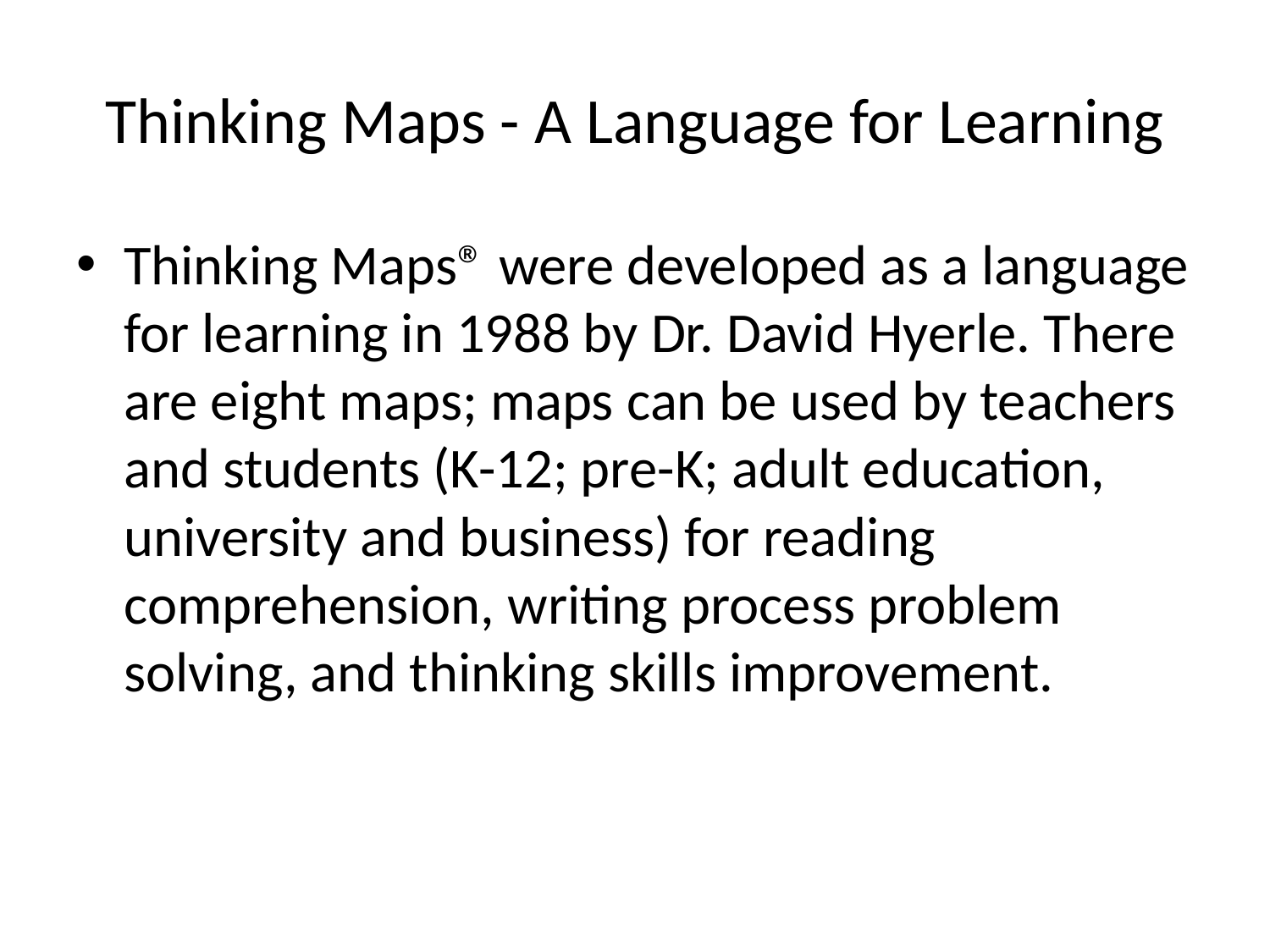

# Thinking Maps - A Language for Learning
Thinking Maps® were developed as a language for learning in 1988 by Dr. David Hyerle. There are eight maps; maps can be used by teachers and students (K-12; pre-K; adult education, university and business) for reading comprehension, writing process problem solving, and thinking skills improvement.